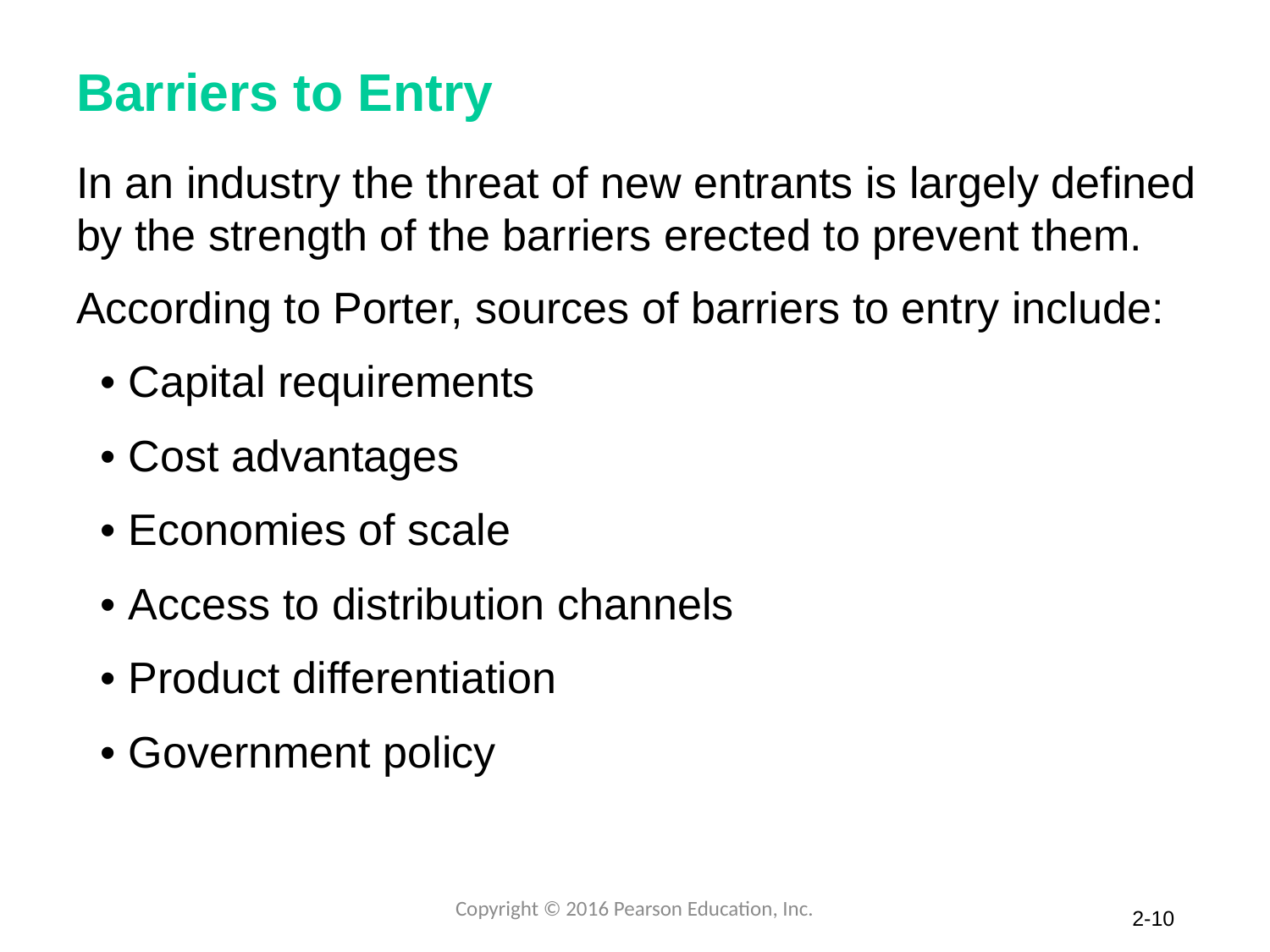

# Barriers to Entry
In an industry the threat of new entrants is largely defined by the strength of the barriers erected to prevent them.
According to Porter, sources of barriers to entry include:

  • Capital requirements

  • Cost advantages

  • Economies of scale

  • Access to distribution channels

  • Product differentiation

  • Government policy
Copyright © 2016 Pearson Education, Inc.